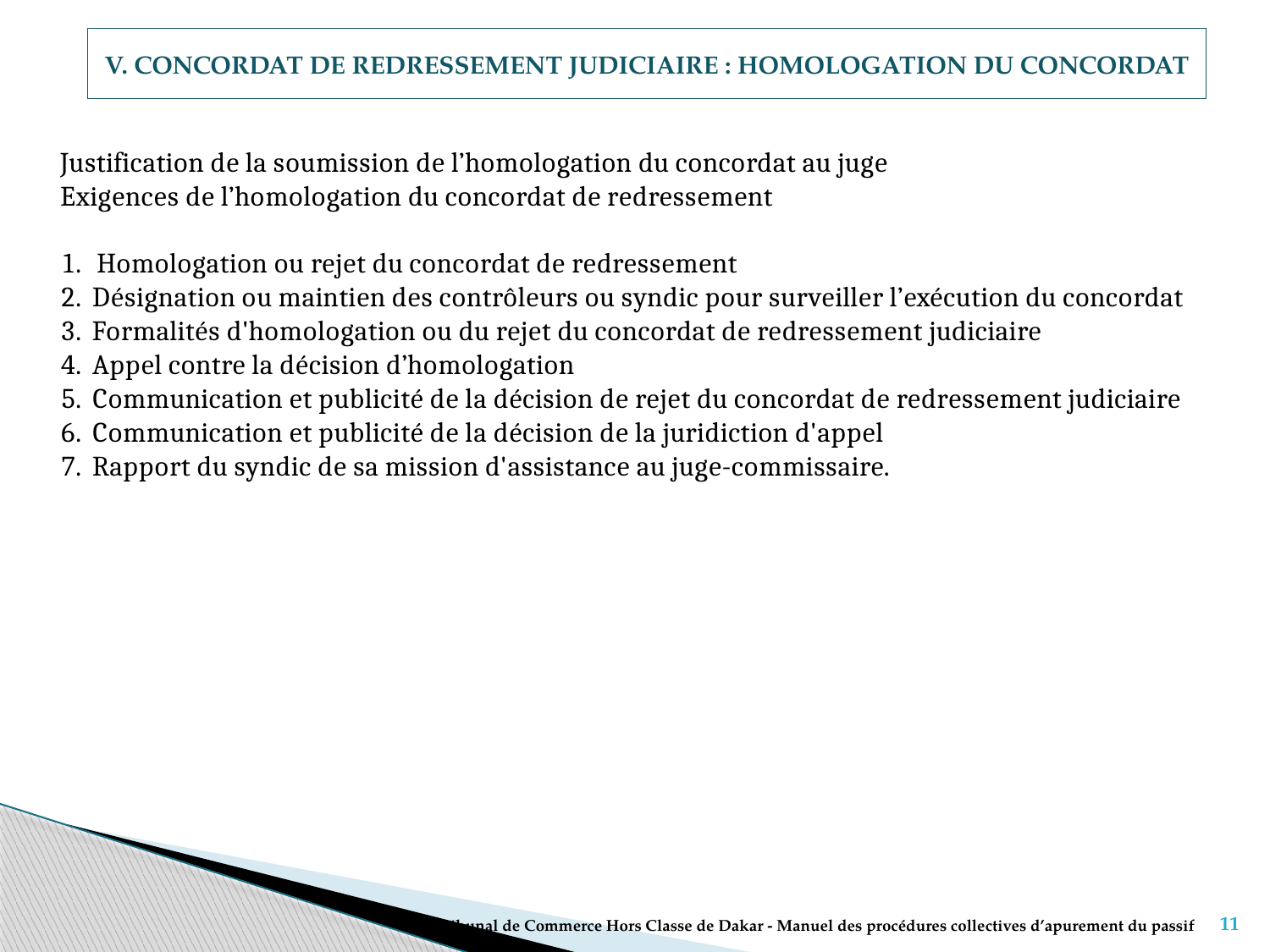

# V. CONCORDAT DE REDRESSEMENT JUDICIAIRE : HOMOLOGATION DU CONCORDAT
Justification de la soumission de l’homologation du concordat au juge
Exigences de l’homologation du concordat de redressement

Homologation ou rejet du concordat de redressement
Désignation ou maintien des contrôleurs ou syndic pour surveiller l’exécution du concordat
Formalités d'homologation ou du rejet du concordat de redressement judiciaire
Appel contre la décision d’homologation
Communication et publicité de la décision de rejet du concordat de redressement judiciaire
Communication et publicité de la décision de la juridiction d'appel
Rapport du syndic de sa mission d'assistance au juge-commissaire.

Tribunal de Commerce Hors Classe de Dakar - Manuel des procédures collectives d’apurement du passif
11